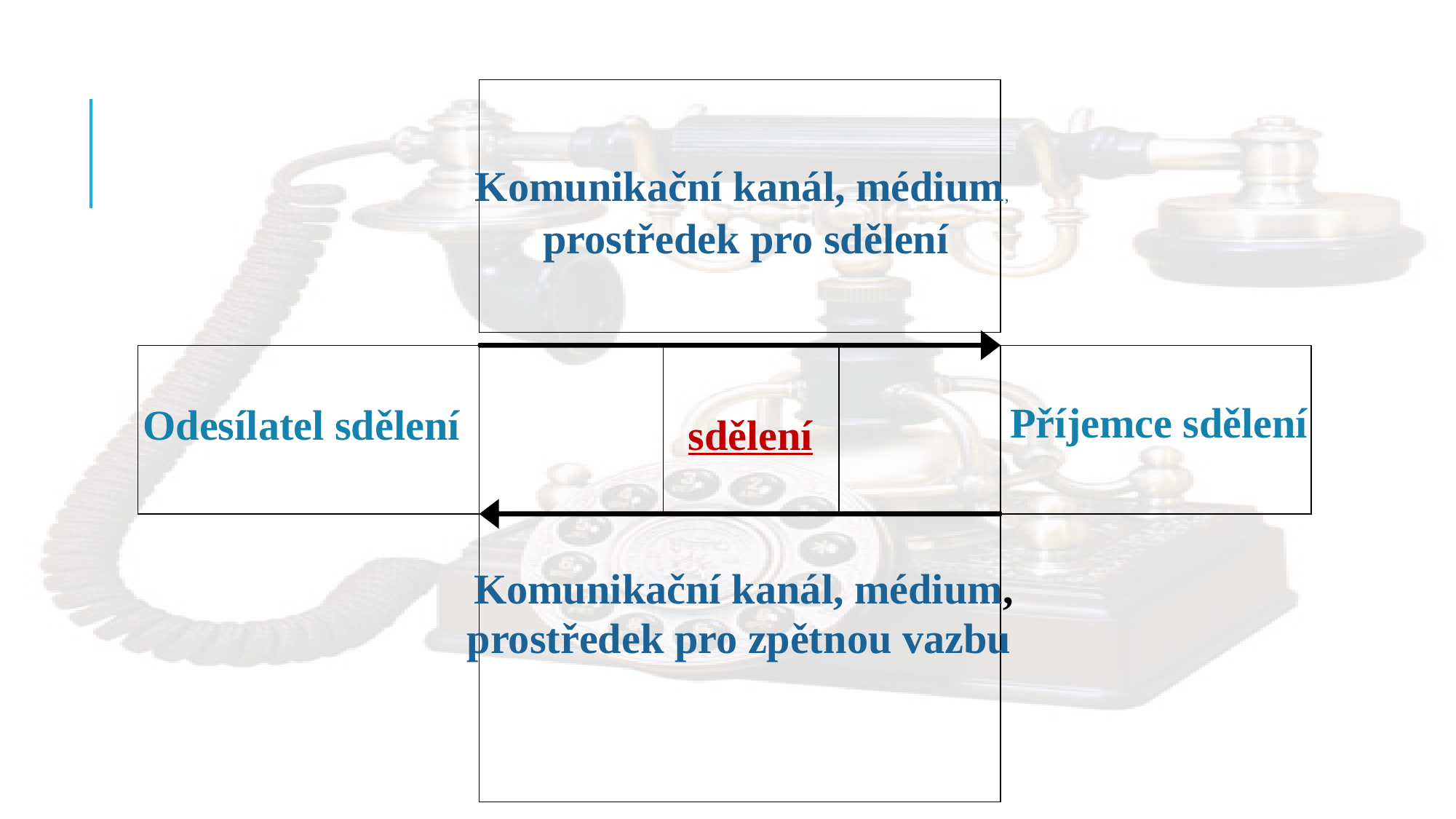

Komunikační kanál, médium,

prostředek pro sdělení

Příjemce sdělení
Odesílatel sdělení
sdělení

Komunikační kanál, médium,
prostředek pro zpětnou vazbu